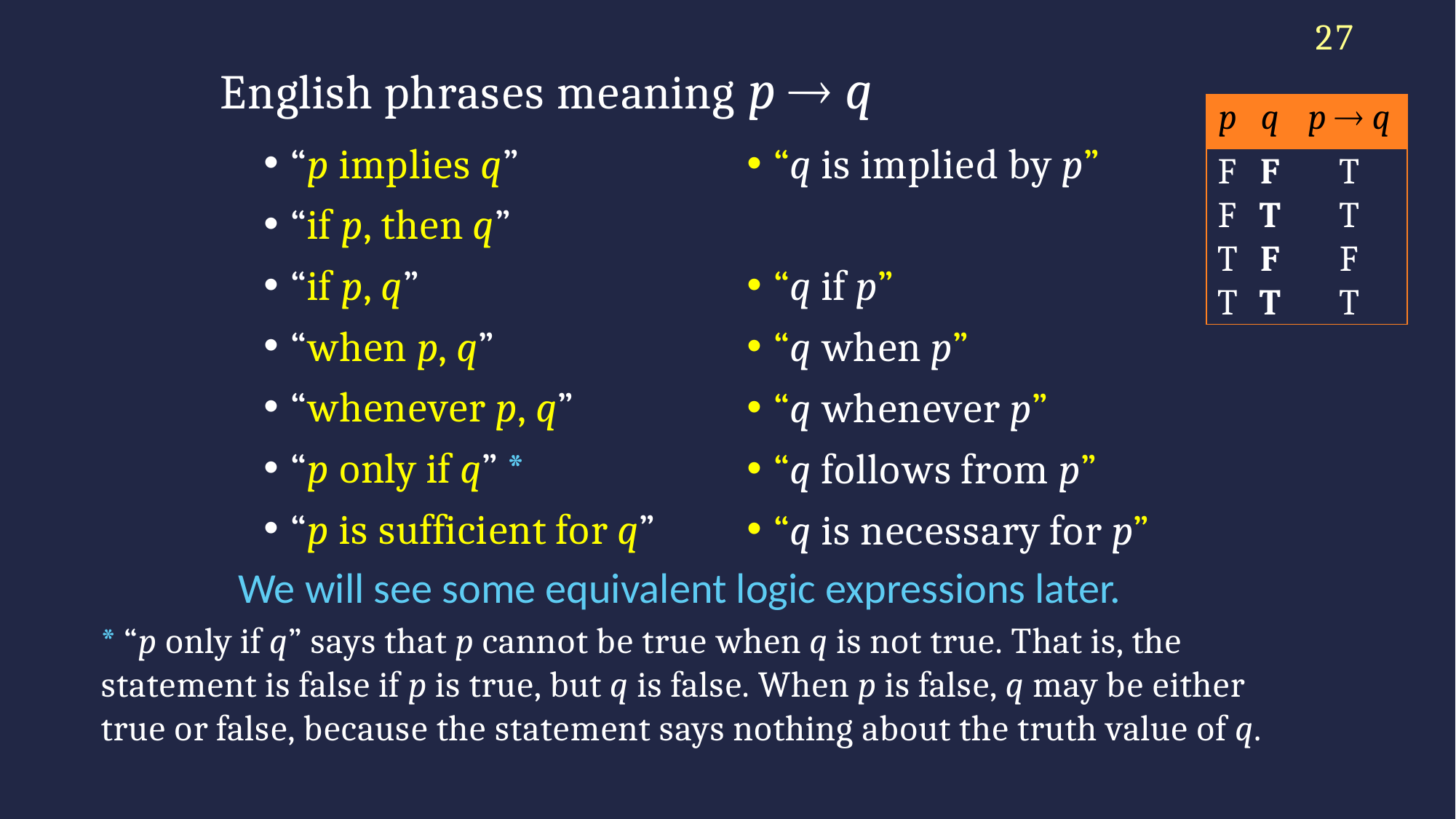

27
# English phrases meaning p → q
| p | q | p → q |
| --- | --- | --- |
| F | F | T |
| F | T | T |
| T | F | F |
| T | T | T |
“q is implied by p”

“q if p”
“q when p”
“q whenever p”
“q follows from p”
“q is necessary for p”
“p implies q”
“if p, then q”
“if p, q”
“when p, q”
“whenever p, q”
“p only if q” *
“p is sufficient for q”
We will see some equivalent logic expressions later.
* “p only if q” says that p cannot be true when q is not true. That is, the statement is false if p is true, but q is false. When p is false, q may be either true or false, because the statement says nothing about the truth value of q.